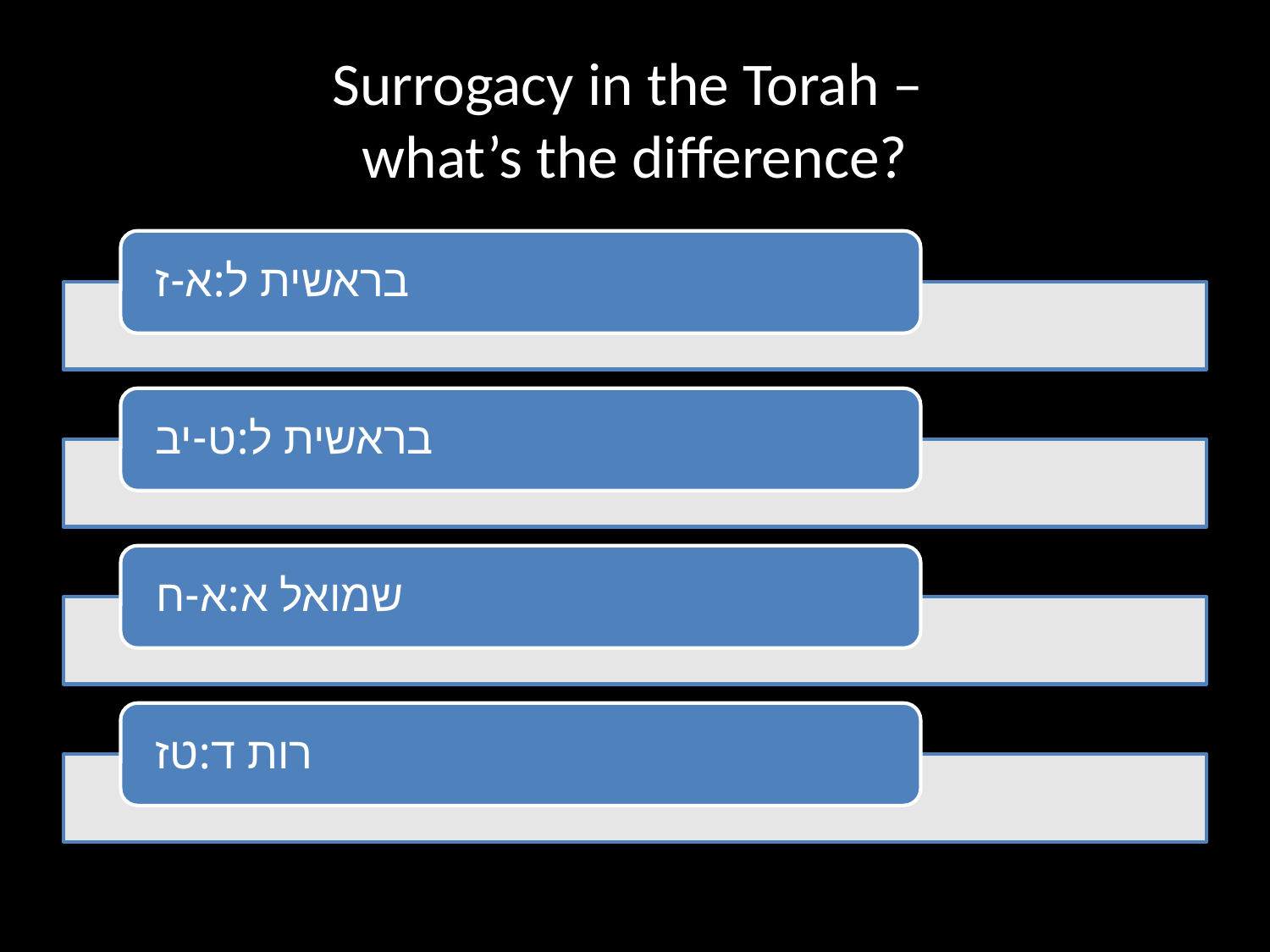

# Surrogacy in the Torah – what’s the difference?
בראשית ל:א-ז
בראשית ל:ט-יב
שמואל א:א-ח
רות ד:טז